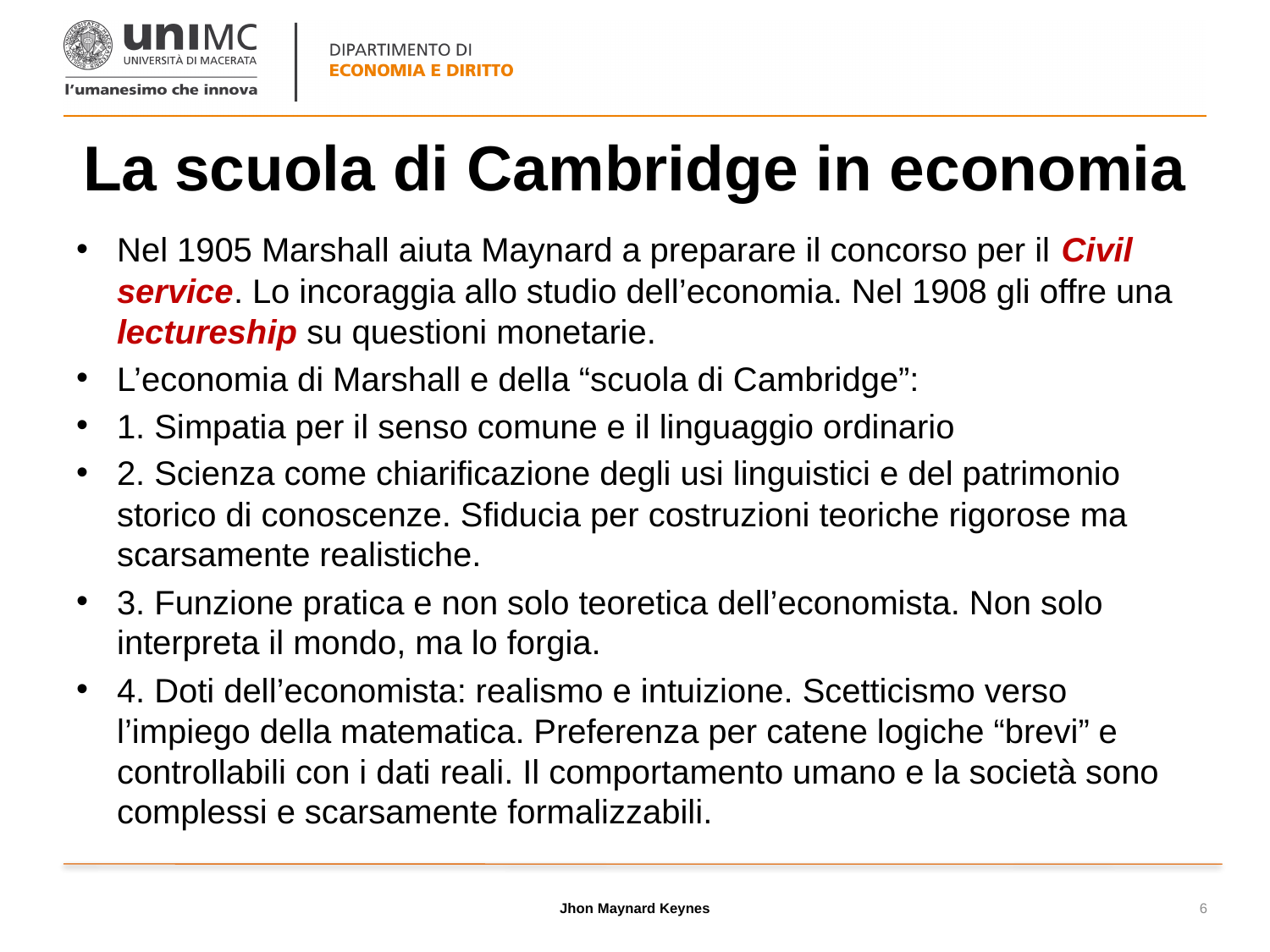

# La scuola di Cambridge in economia
Nel 1905 Marshall aiuta Maynard a preparare il concorso per il Civil service. Lo incoraggia allo studio dell’economia. Nel 1908 gli offre una lectureship su questioni monetarie.
L’economia di Marshall e della “scuola di Cambridge”:
1. Simpatia per il senso comune e il linguaggio ordinario
2. Scienza come chiarificazione degli usi linguistici e del patrimonio storico di conoscenze. Sfiducia per costruzioni teoriche rigorose ma scarsamente realistiche.
3. Funzione pratica e non solo teoretica dell’economista. Non solo interpreta il mondo, ma lo forgia.
4. Doti dell’economista: realismo e intuizione. Scetticismo verso l’impiego della matematica. Preferenza per catene logiche “brevi” e controllabili con i dati reali. Il comportamento umano e la società sono complessi e scarsamente formalizzabili.
Jhon Maynard Keynes
6